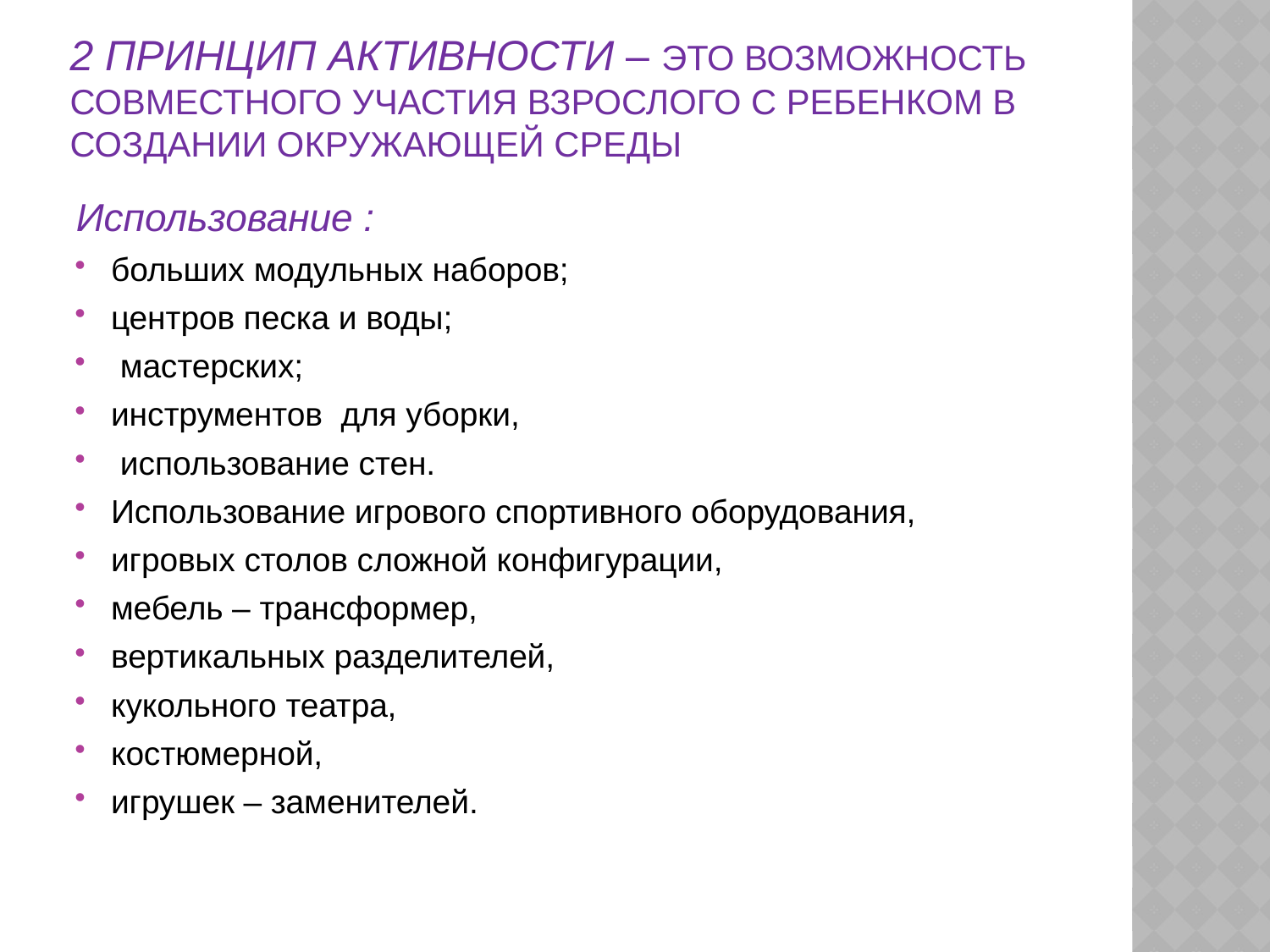

# 2 Принцип активности – это возможность совместного участия взрослого с ребенком в создании окружающей среды
Использование :
больших модульных наборов;
центров песка и воды;
 мастерских;
инструментов  для уборки,
 использование стен.
Использование игрового спортивного оборудования,
игровых столов сложной конфигурации,
мебель – трансформер,
вертикальных разделителей,
кукольного театра,
костюмерной,
игрушек – заменителей.